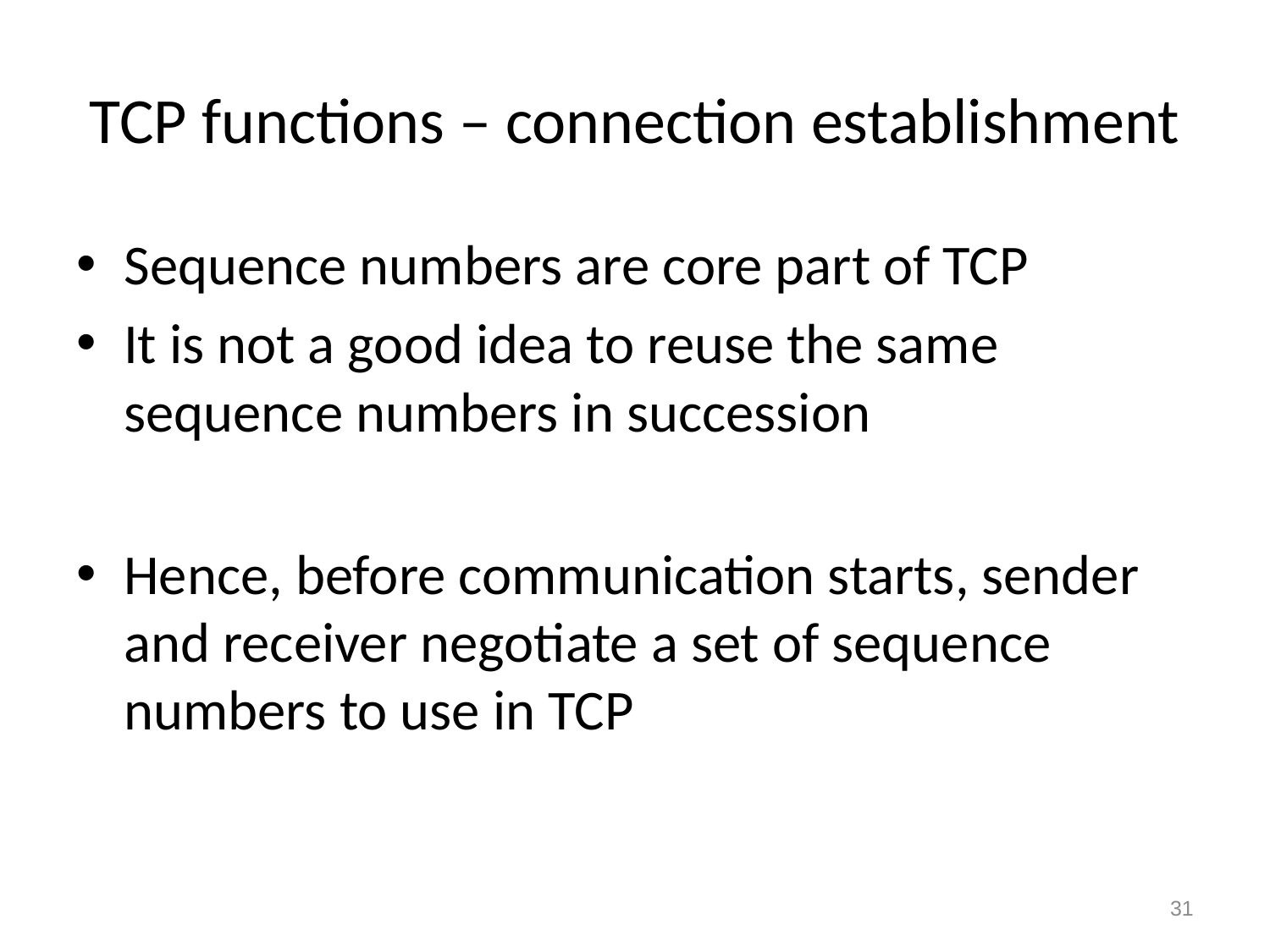

# TCP functions – connection establishment
Sequence numbers are core part of TCP
It is not a good idea to reuse the same sequence numbers in succession

Hence, before communication starts, sender and receiver negotiate a set of sequence numbers to use in TCP

31